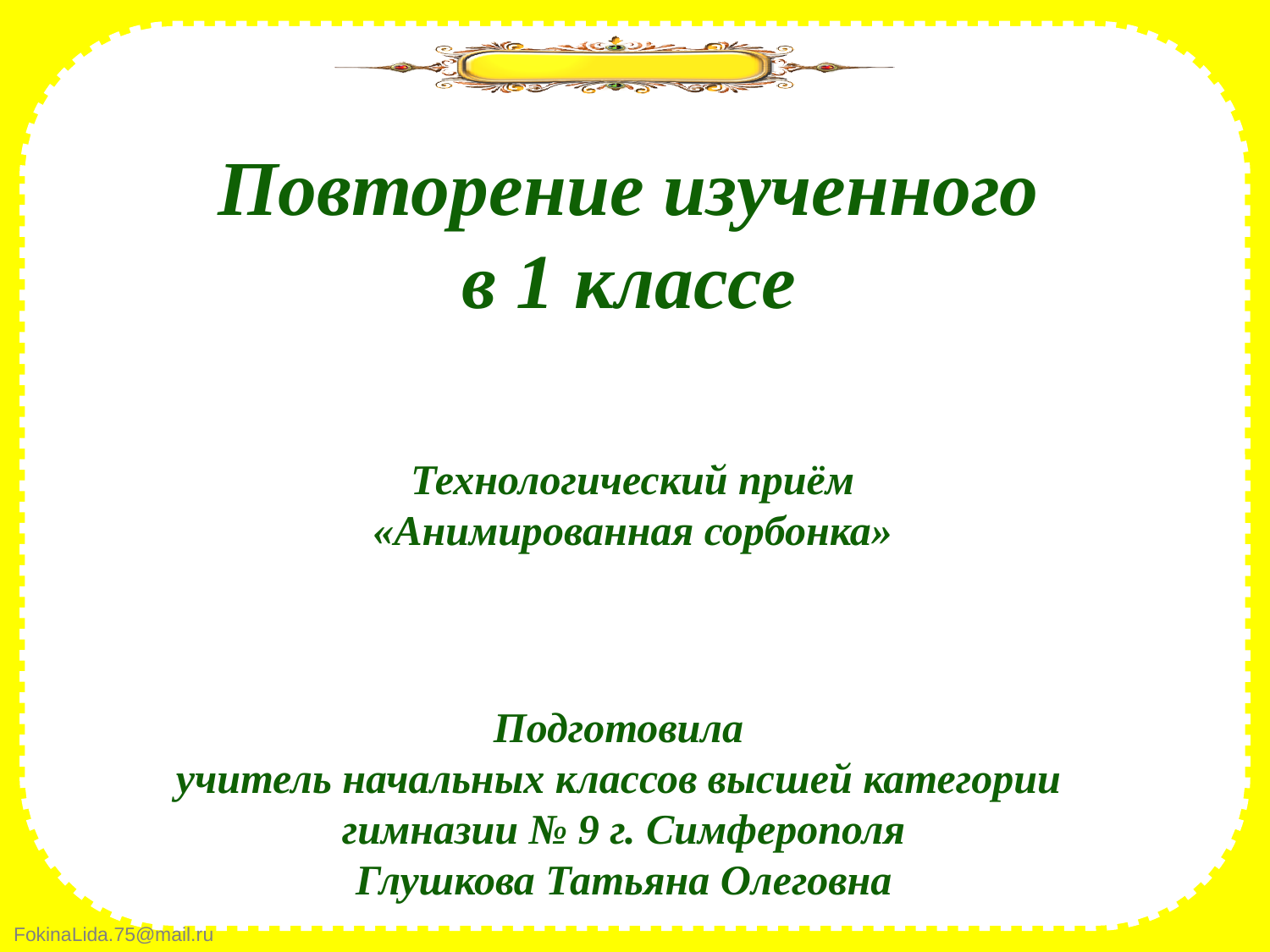

# Повторение изученного в 1 классе
Технологический приём
«Анимированная сорбонка»
Подготовила
учитель начальных классов высшей категории
гимназии № 9 г. Симферополя
Глушкова Татьяна Олеговна